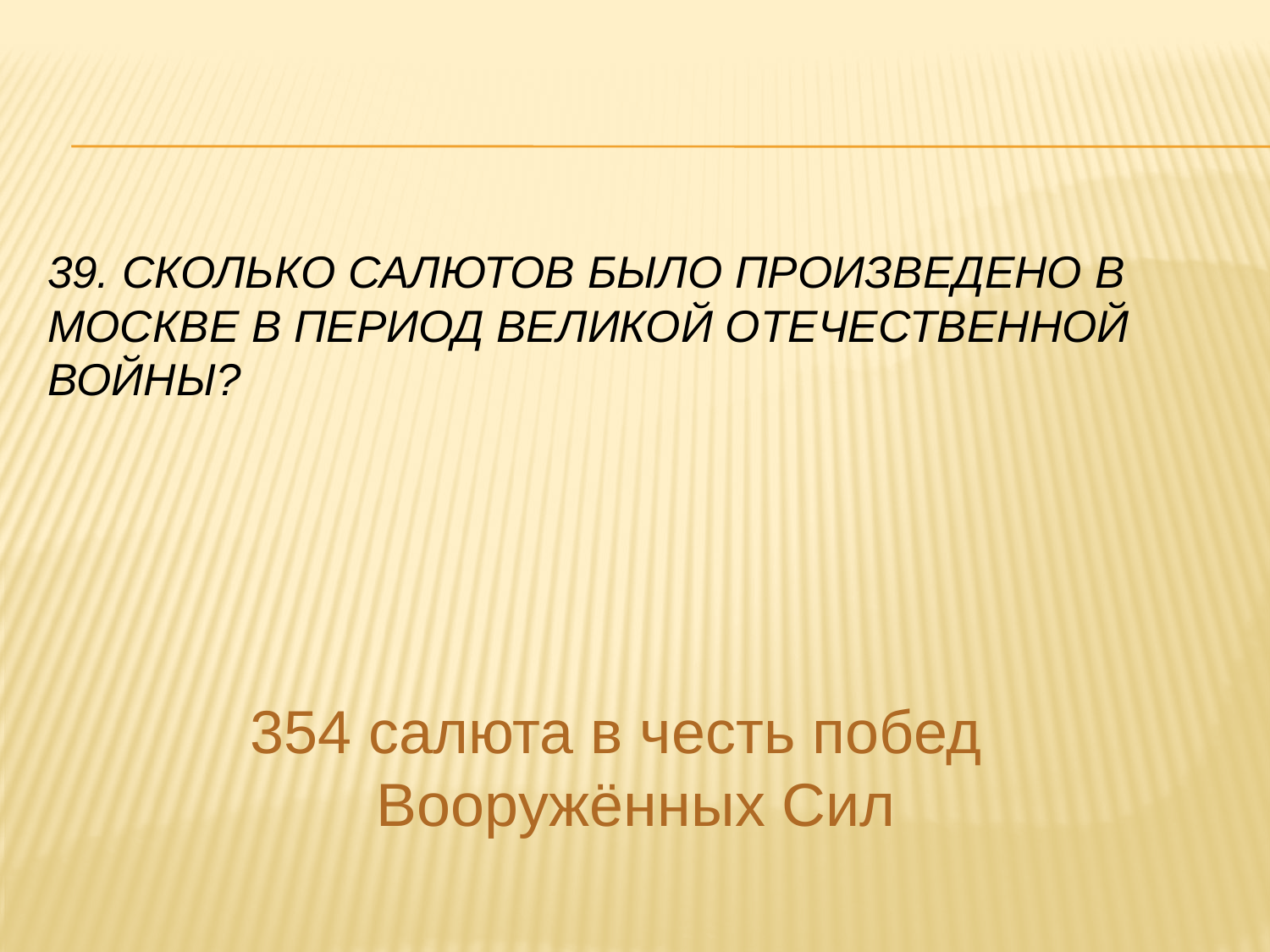

# 39. Сколько салютов было произведено в Москве в период Великой Отечественной войны?
354 салюта в честь побед Вооружённых Сил